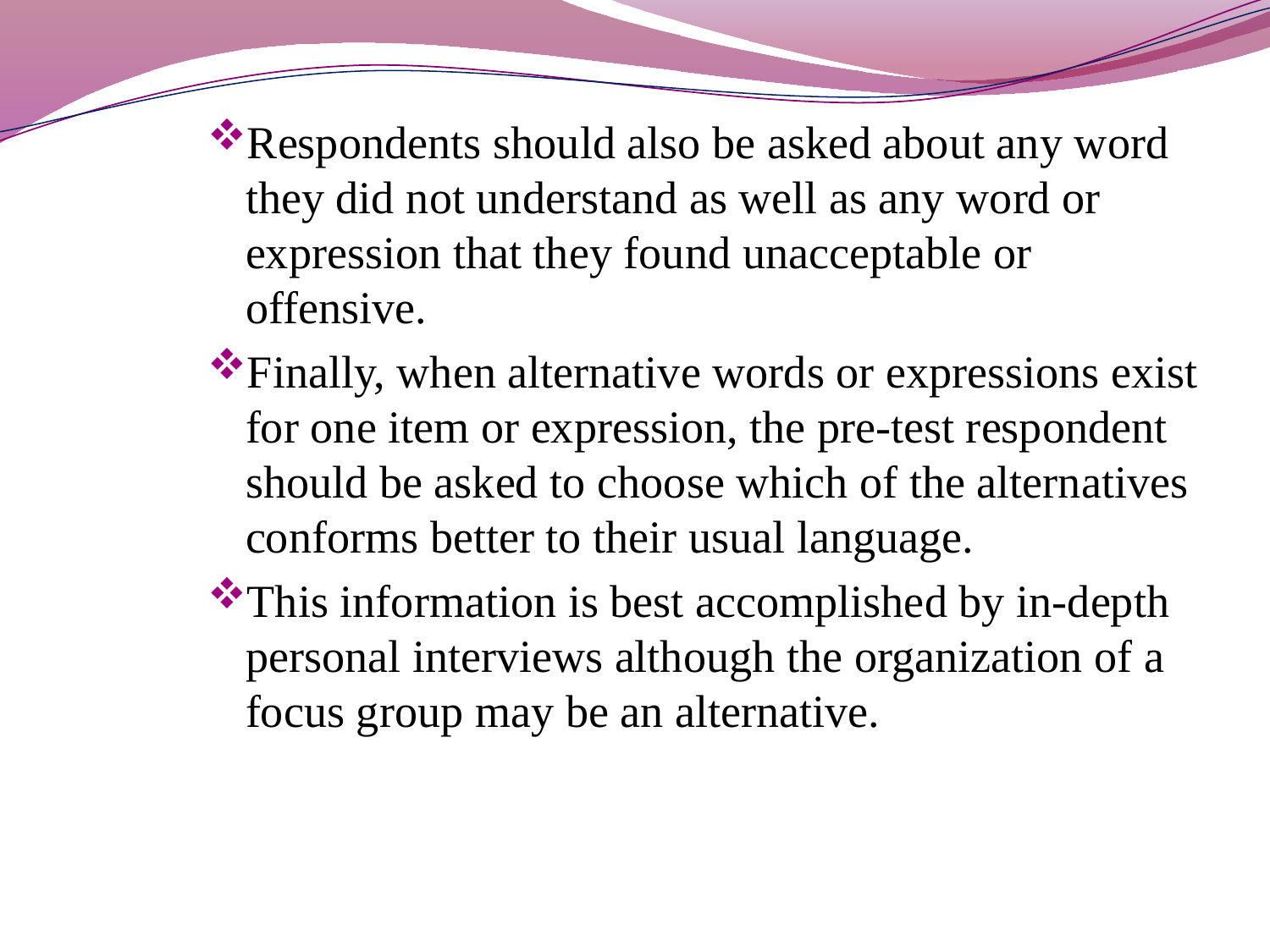

Respondents should also be asked about any word they did not understand as well as any word or expression that they found unacceptable or offensive.
Finally, when alternative words or expressions exist for one item or expression, the pre-test respondent should be asked to choose which of the alternatives conforms better to their usual language.
This information is best accomplished by in-depth personal interviews although the organization of a focus group may be an alternative.